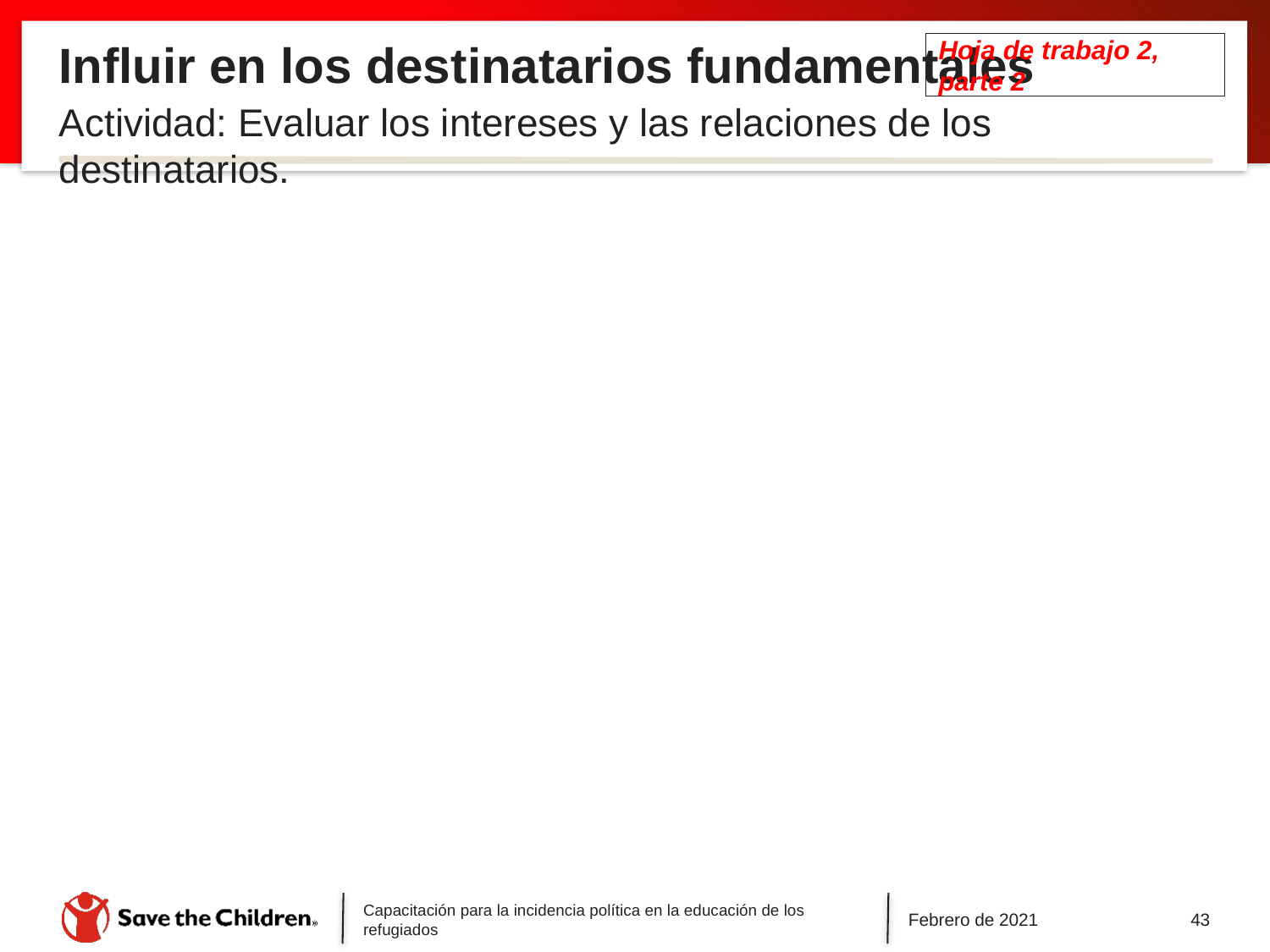

# Influir en los destinatarios fundamentales
Hoja de trabajo 2, parte 2
Actividad: Evaluar los intereses y las relaciones de los destinatarios.
Capacitación para la incidencia política en la educación de los refugiados
Febrero de 2021
43